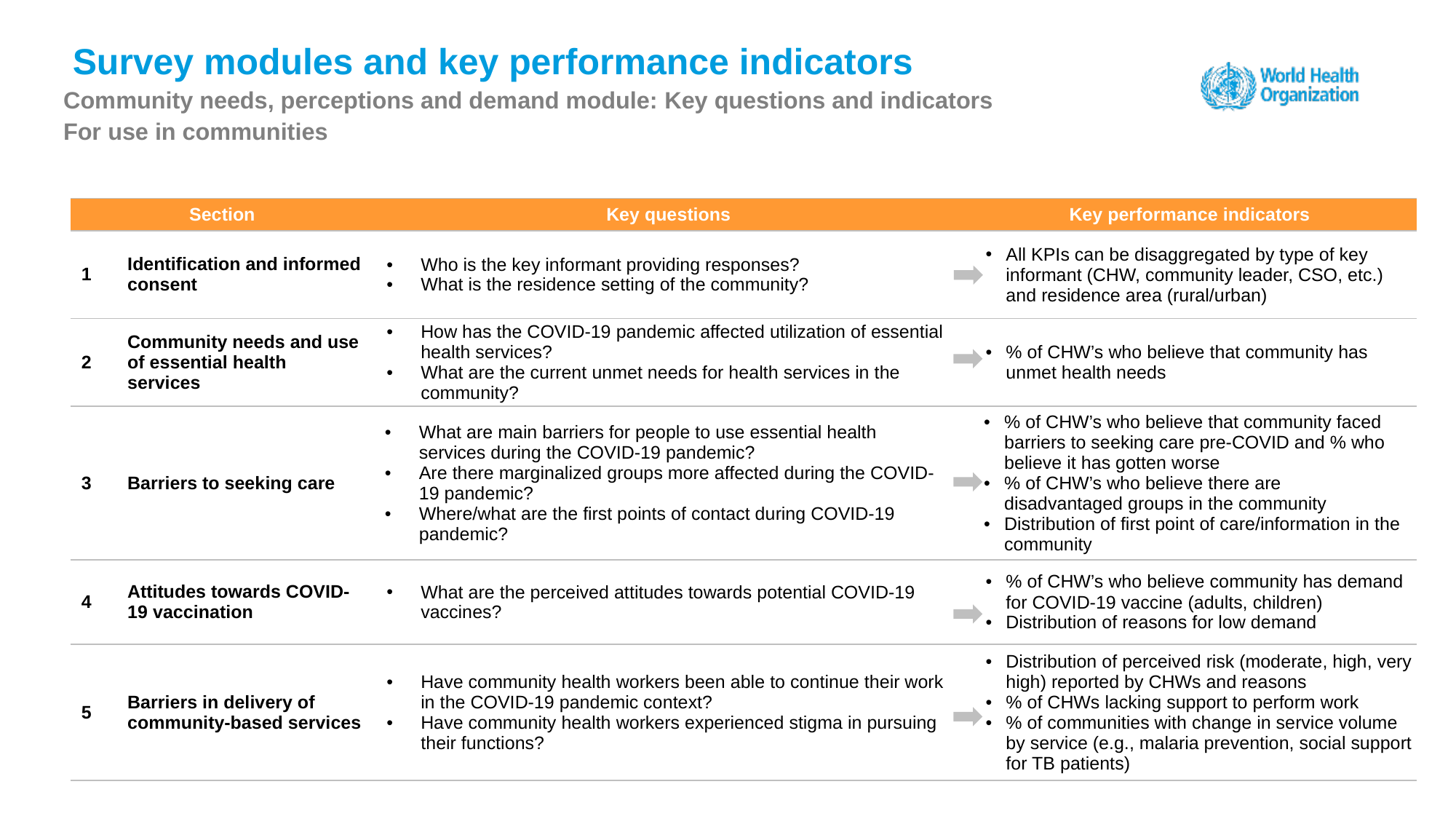

# Survey modules and key performance indicators
Community needs, perceptions and demand module: Key questions and indicators
For use in communities
| Section |  | Key questions | Key performance indicators |
| --- | --- | --- | --- |
| 1 | Identification and informed consent | Who is the key informant providing responses? What is the residence setting of the community? | All KPIs can be disaggregated by type of key informant (CHW, community leader, CSO, etc.) and residence area (rural/urban) |
| 2 | Community needs and use of essential health services | How has the COVID-19 pandemic affected utilization of essential health services? What are the current unmet needs for health services in the community? | % of CHW’s who believe that community has unmet health needs |
| 3 | Barriers to seeking care | What are main barriers for people to use essential health services during the COVID-19 pandemic? Are there marginalized groups more affected during the COVID-19 pandemic?  Where/what are the first points of contact during COVID-19 pandemic? | % of CHW’s who believe that community faced barriers to seeking care pre-COVID and % who believe it has gotten worse % of CHW’s who believe there are disadvantaged groups in the community Distribution of first point of care/information in the community |
| 4 | Attitudes towards COVID-19 vaccination | What are the perceived attitudes towards potential COVID-19 vaccines? | % of CHW’s who believe community has demand for COVID-19 vaccine (adults, children) Distribution of reasons for low demand |
| 5 | Barriers in delivery of community-based services | Have community health workers been able to continue their work in the COVID-19 pandemic context? Have community health workers experienced stigma in pursuing their functions? | Distribution of perceived risk (moderate, high, very high) reported by CHWs and reasons % of CHWs lacking support to perform work  % of communities with change in service volume by service (e.g., malaria prevention, social support for TB patients) |